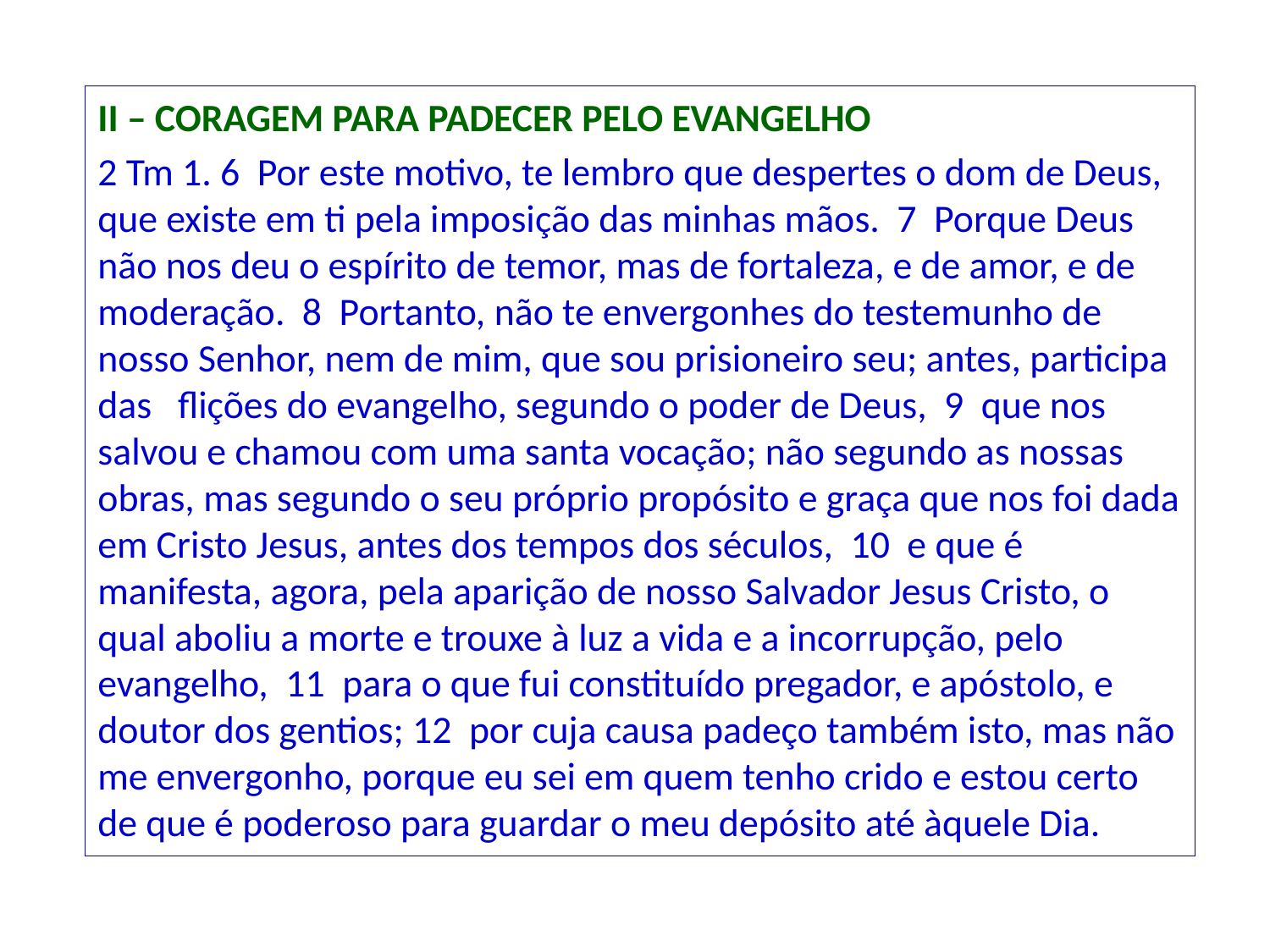

II – CORAGEM PARA PADECER PELO EVANGELHO
2 Tm 1. 6  Por este motivo, te lembro que despertes o dom de Deus, que existe em ti pela imposição das minhas mãos.  7  Porque Deus não nos deu o espírito de temor, mas de fortaleza, e de amor, e de moderação.  8  Portanto, não te envergonhes do testemunho de nosso Senhor, nem de mim, que sou prisioneiro seu; antes, participa das   flições do evangelho, segundo o poder de Deus,  9  que nos salvou e chamou com uma santa vocação; não segundo as nossas obras, mas segundo o seu próprio propósito e graça que nos foi dada em Cristo Jesus, antes dos tempos dos séculos,  10  e que é manifesta, agora, pela aparição de nosso Salvador Jesus Cristo, o qual aboliu a morte e trouxe à luz a vida e a incorrupção, pelo evangelho,  11  para o que fui constituído pregador, e apóstolo, e doutor dos gentios; 12  por cuja causa padeço também isto, mas não me envergonho, porque eu sei em quem tenho crido e estou certo de que é poderoso para guardar o meu depósito até àquele Dia.